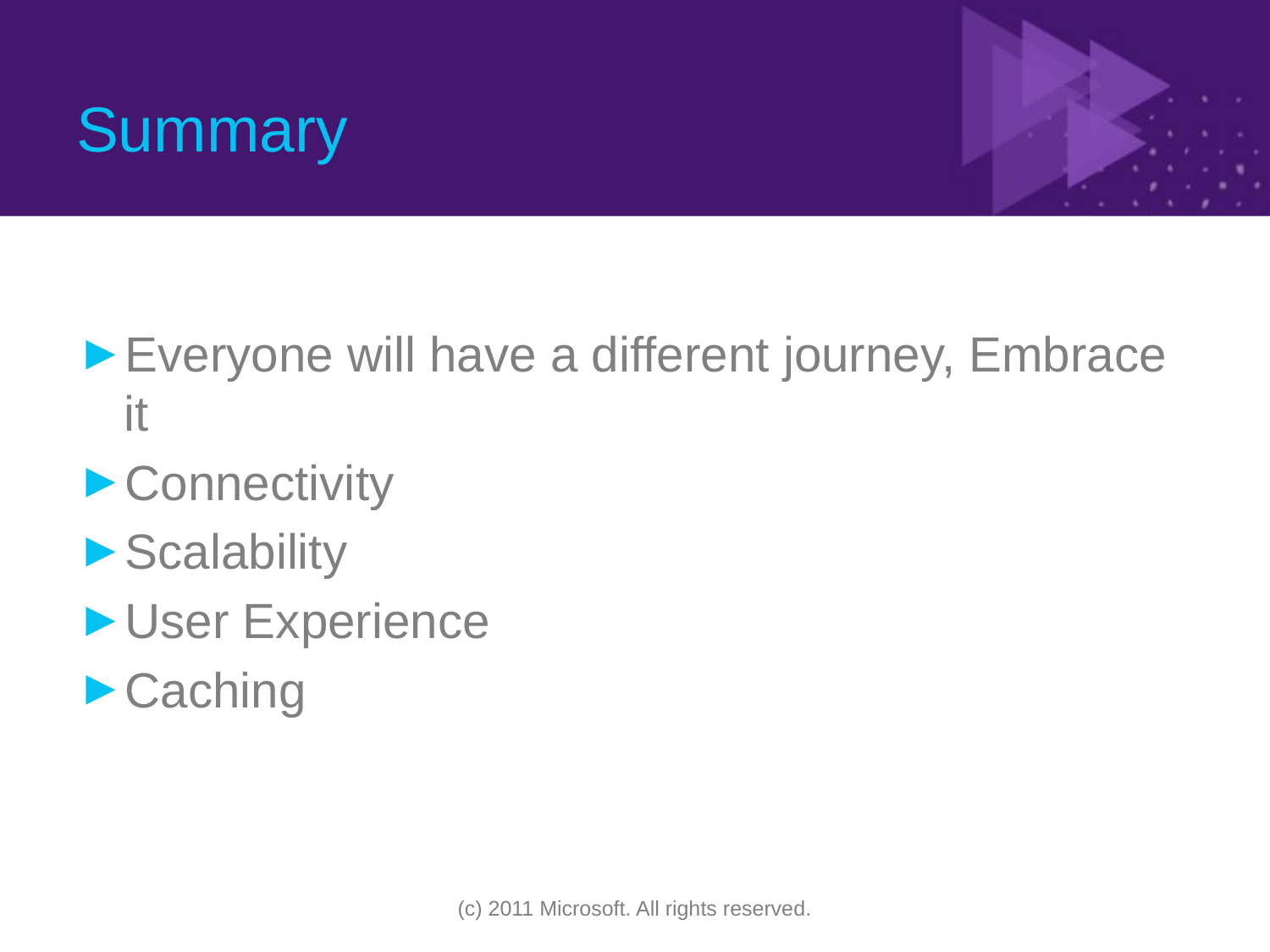

# Summary
Everyone will have a different journey, Embrace it
Connectivity
Scalability
User Experience
Caching
(c) 2011 Microsoft. All rights reserved.